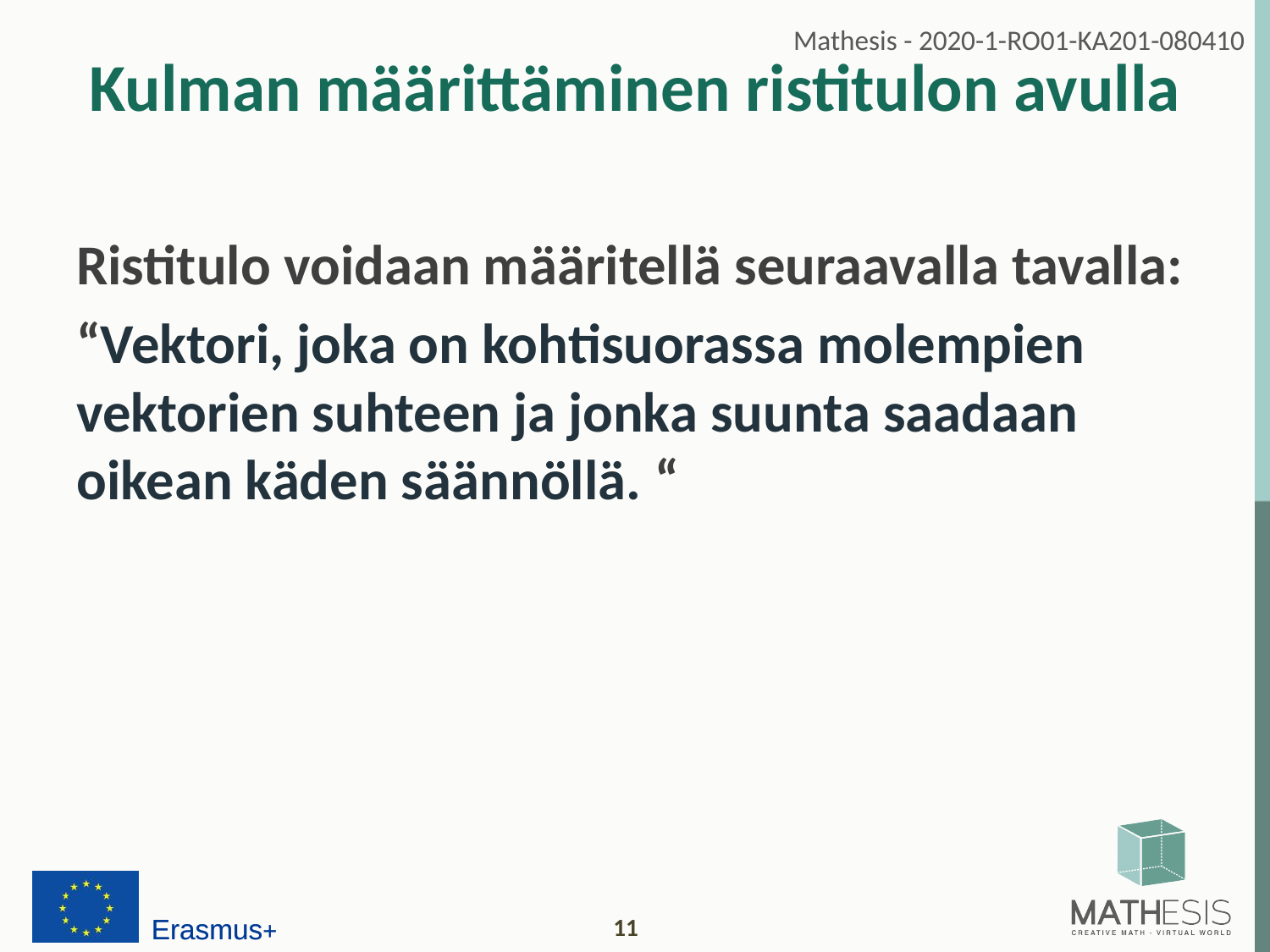

# Kulman määrittäminen ristitulon avulla
Ristitulo voidaan määritellä seuraavalla tavalla:
“Vektori, joka on kohtisuorassa molempien vektorien suhteen ja jonka suunta saadaan oikean käden säännöllä. “